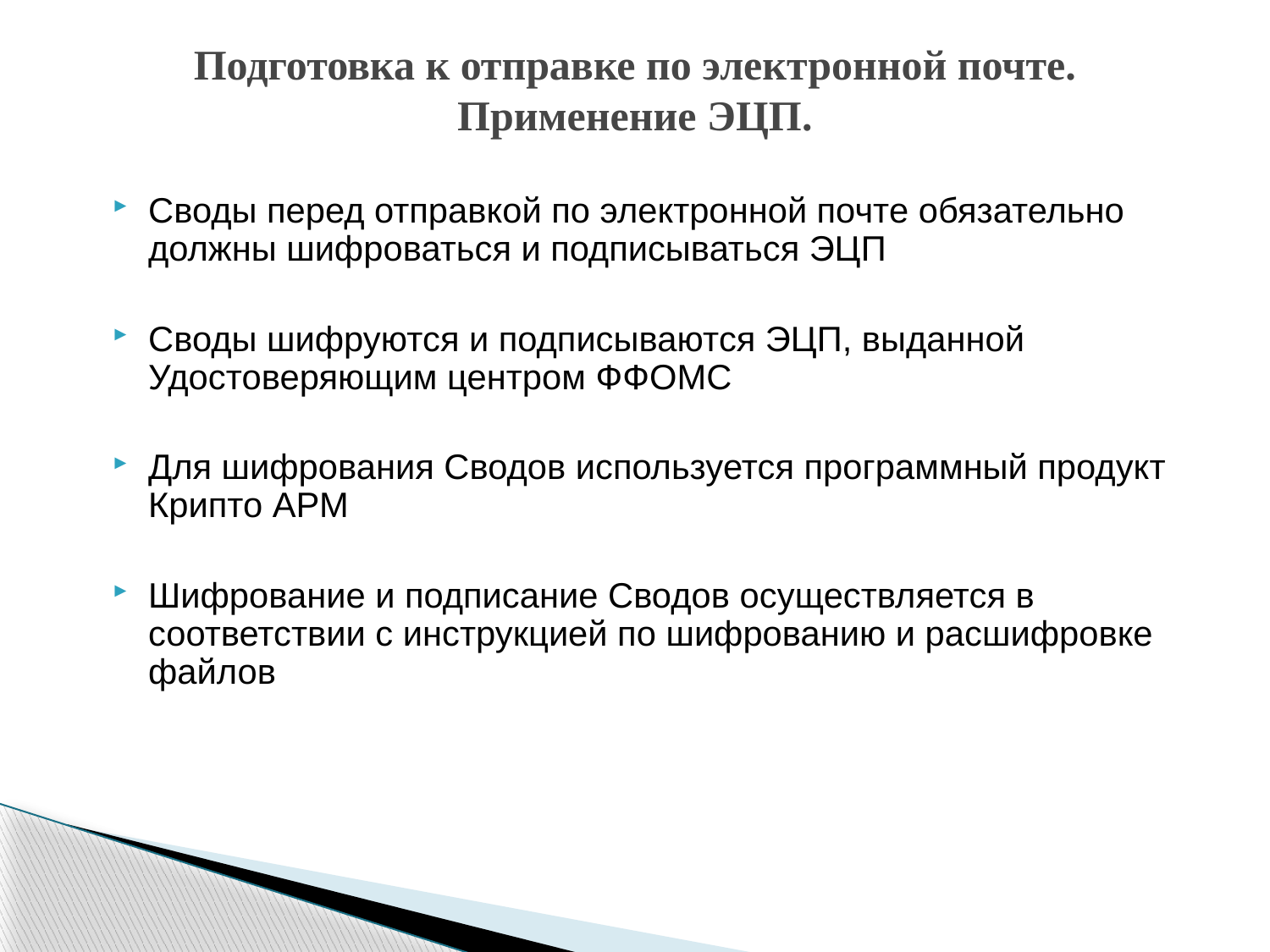

# Подготовка к отправке по электронной почте. Применение ЭЦП.
Своды перед отправкой по электронной почте обязательно должны шифроваться и подписываться ЭЦП

Своды шифруются и подписываются ЭЦП, выданной Удостоверяющим центром ФФОМС

Для шифрования Сводов используется программный продукт Крипто АРМ

Шифрование и подписание Сводов осуществляется в соответствии с инструкцией по шифрованию и расшифровке файлов